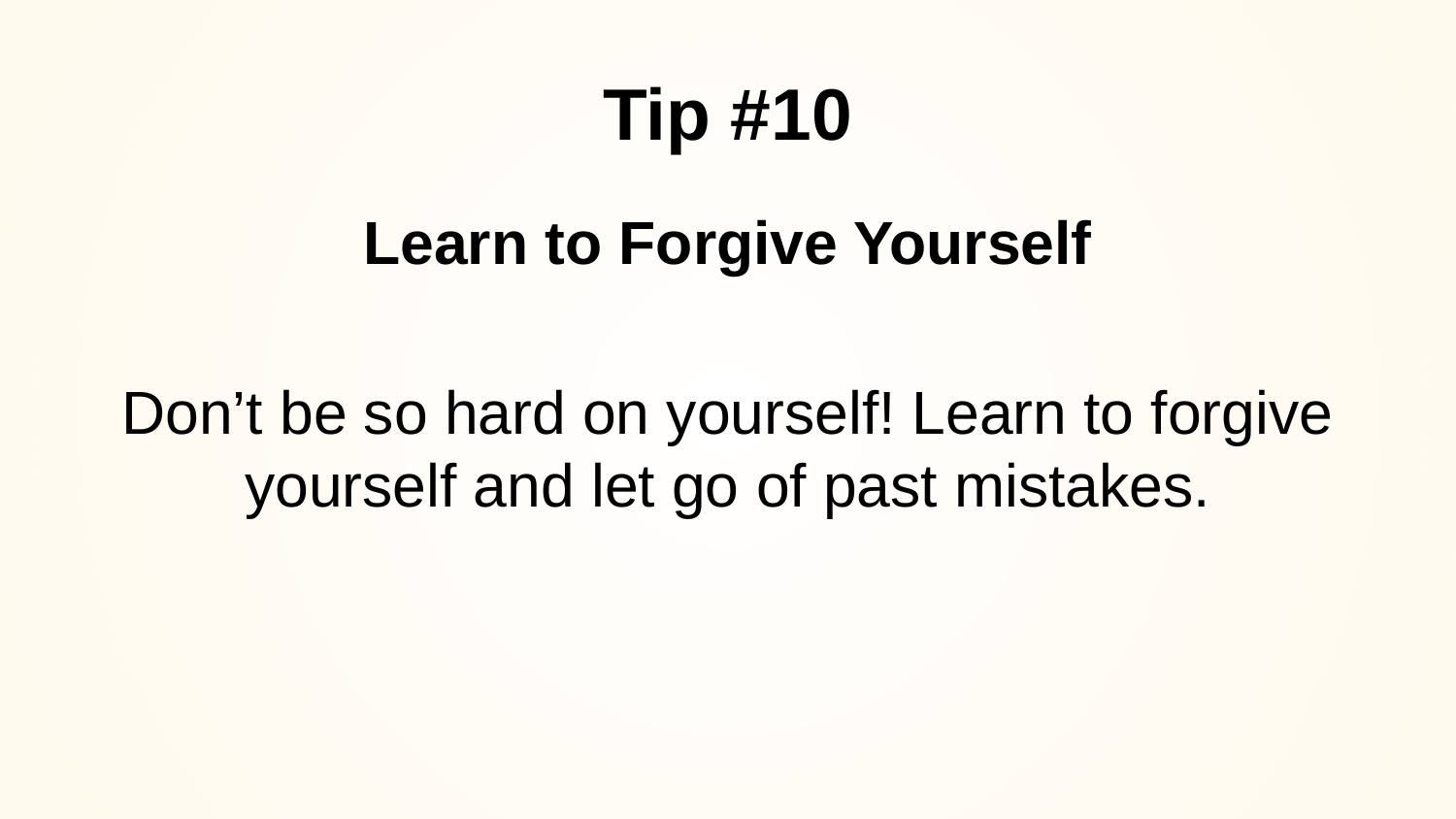

# Tip #10
Learn to Forgive Yourself

Don’t be so hard on yourself! Learn to forgive yourself and let go of past mistakes.